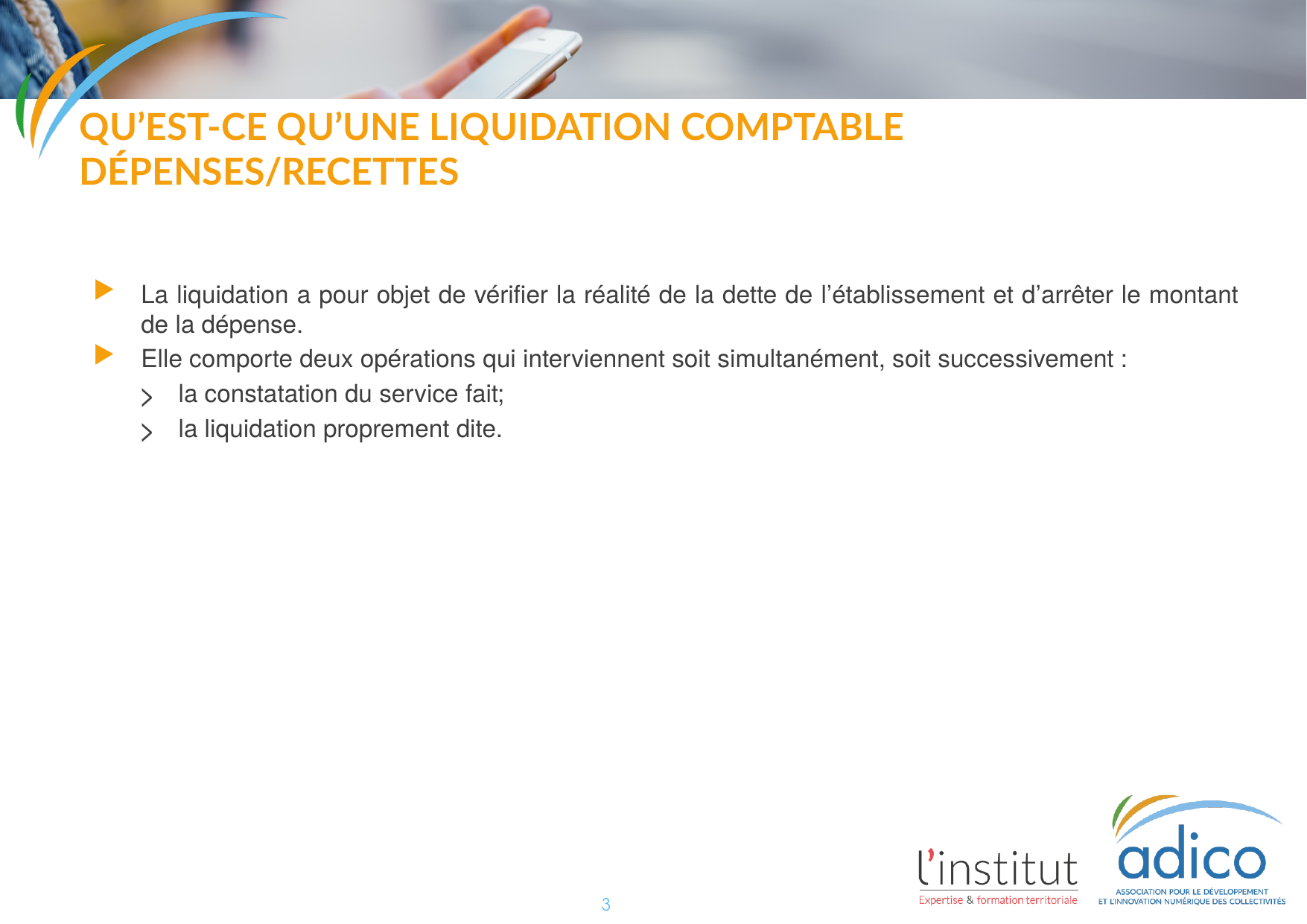

# Qu’est-ce qu’une liquidation comptable dépenses/recettes
La liquidation a pour objet de vérifier la réalité de la dette de l’établissement et d’arrêter le montant de la dépense.
Elle comporte deux opérations qui interviennent soit simultanément, soit successivement :
la constatation du service fait;
la liquidation proprement dite.